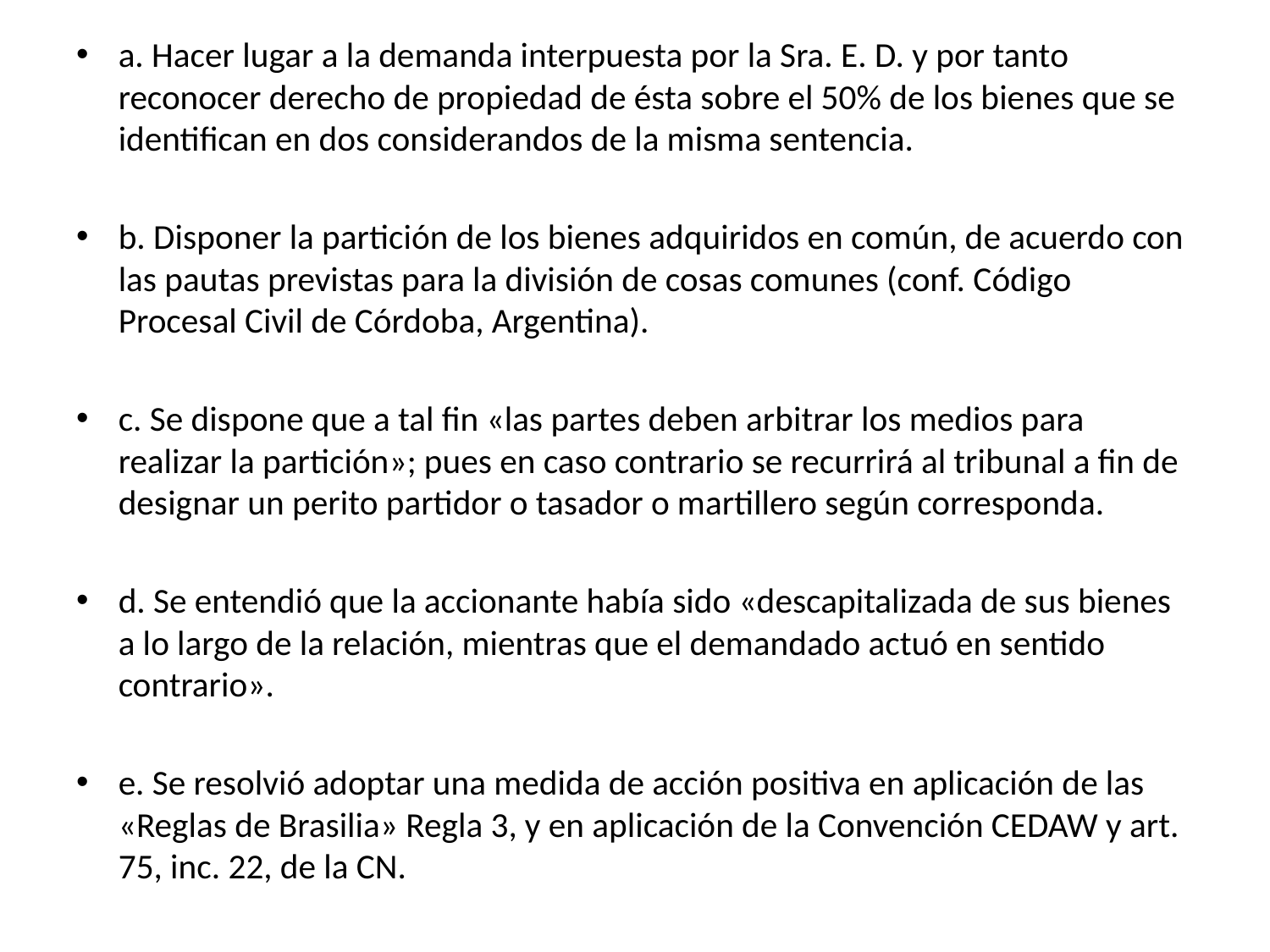

a. Hacer lugar a la demanda interpuesta por la Sra. E. D. y por tanto reconocer derecho de propiedad de ésta sobre el 50% de los bienes que se identifican en dos considerandos de la misma sentencia.

b. Disponer la partición de los bienes adquiridos en común, de acuerdo con las pautas previstas para la división de cosas comunes (conf. Código Procesal Civil de Córdoba, Argentina).

c. Se dispone que a tal fin «las partes deben arbitrar los medios para realizar la partición»; pues en caso contrario se recurrirá al tribunal a fin de designar un perito partidor o tasador o martillero según corresponda.

d. Se entendió que la accionante había sido «descapitalizada de sus bienes a lo largo de la relación, mientras que el demandado actuó en sentido contrario».

e. Se resolvió adoptar una medida de acción positiva en aplicación de las «Reglas de Brasilia» Regla 3, y en aplicación de la Convención CEDAW y art. 75, inc. 22, de la CN.